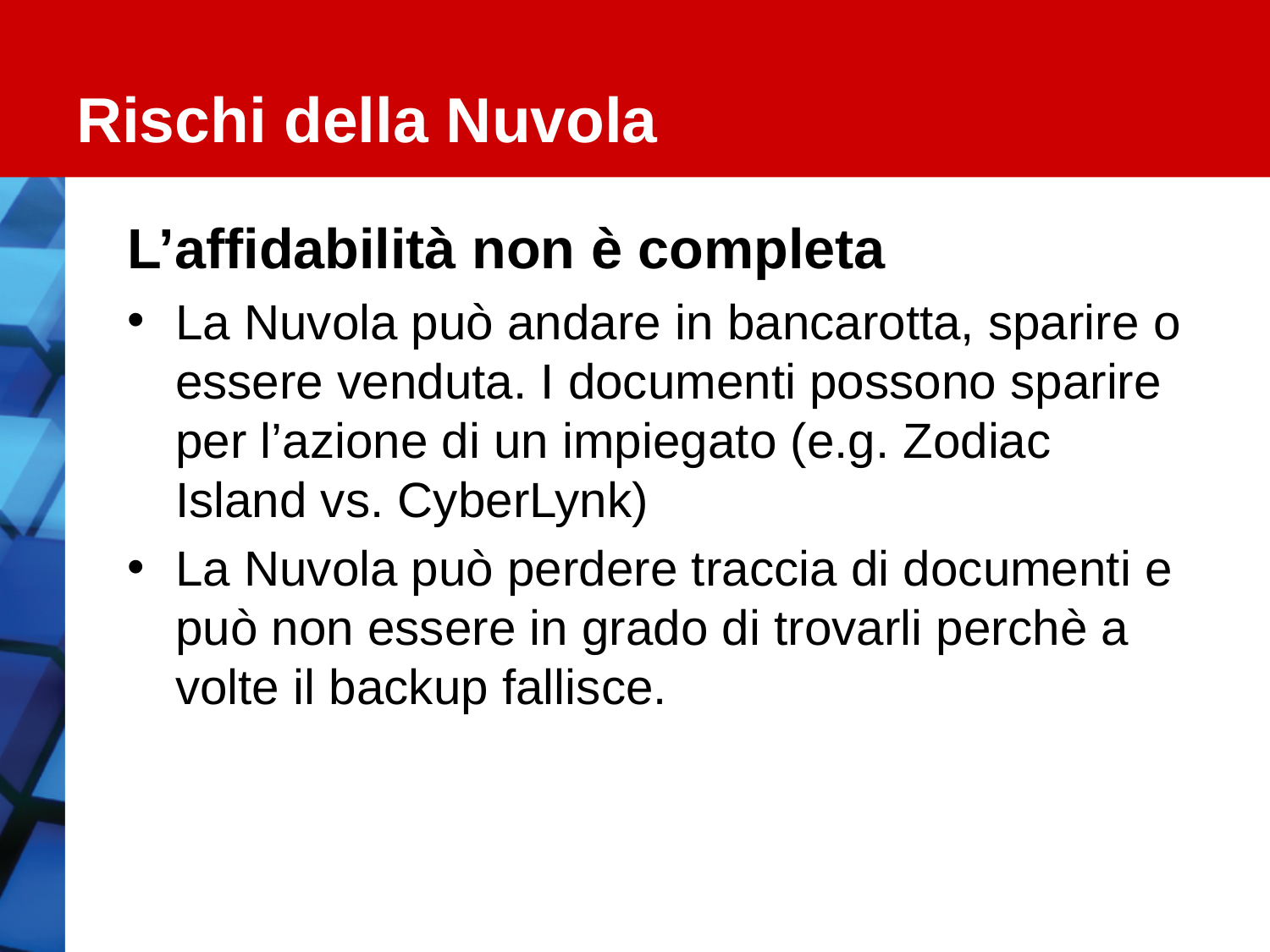

# Rischi della Nuvola
L’affidabilità non è completa
La Nuvola può andare in bancarotta, sparire o essere venduta. I documenti possono sparire per l’azione di un impiegato (e.g. Zodiac Island vs. CyberLynk)
La Nuvola può perdere traccia di documenti e può non essere in grado di trovarli perchè a volte il backup fallisce.